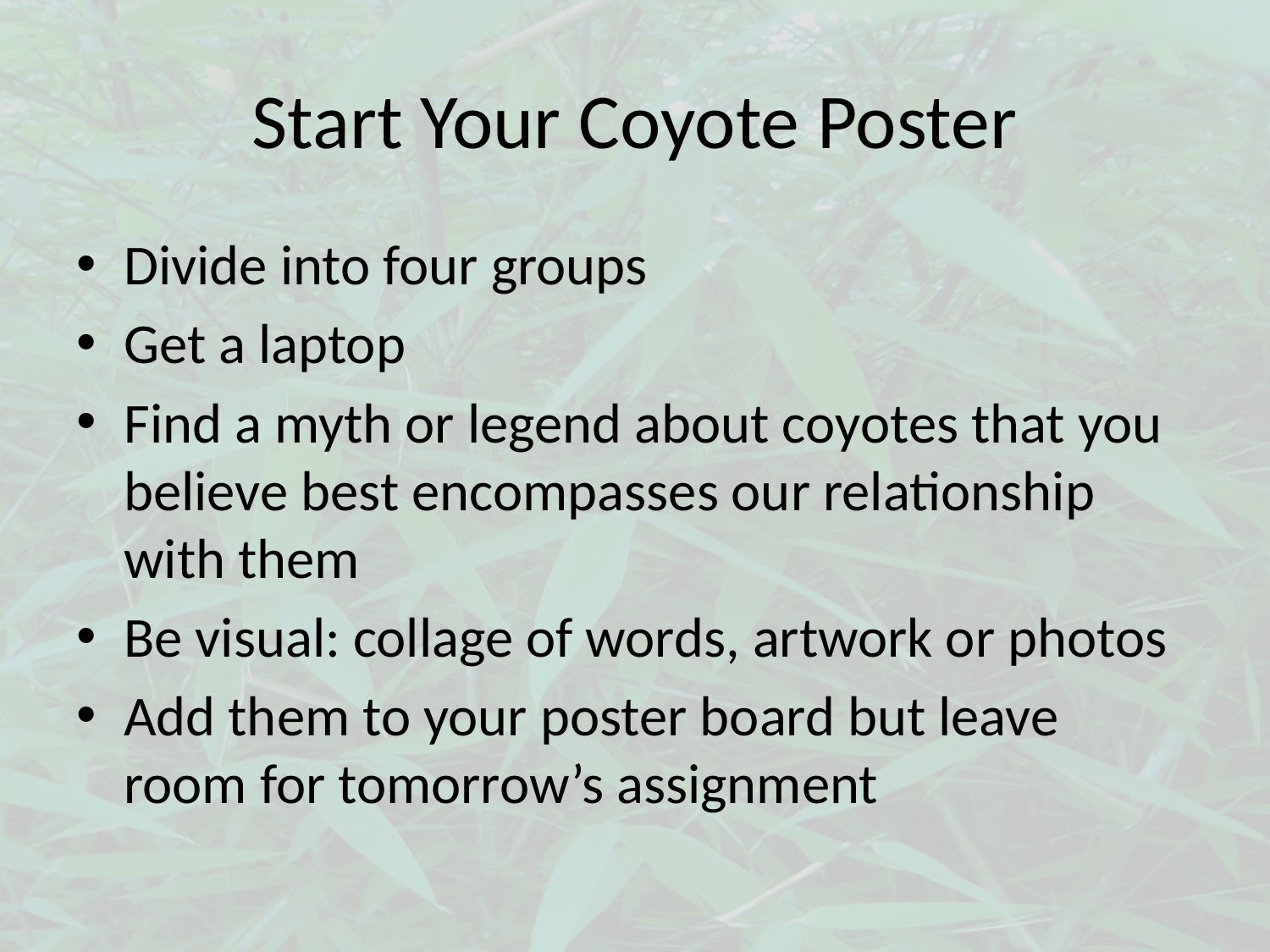

# Start Your Coyote Poster
Divide into four groups
Get a laptop
Find a myth or legend about coyotes that you believe best encompasses our relationship with them
Be visual: collage of words, artwork or photos
Add them to your poster board but leave room for tomorrow’s assignment